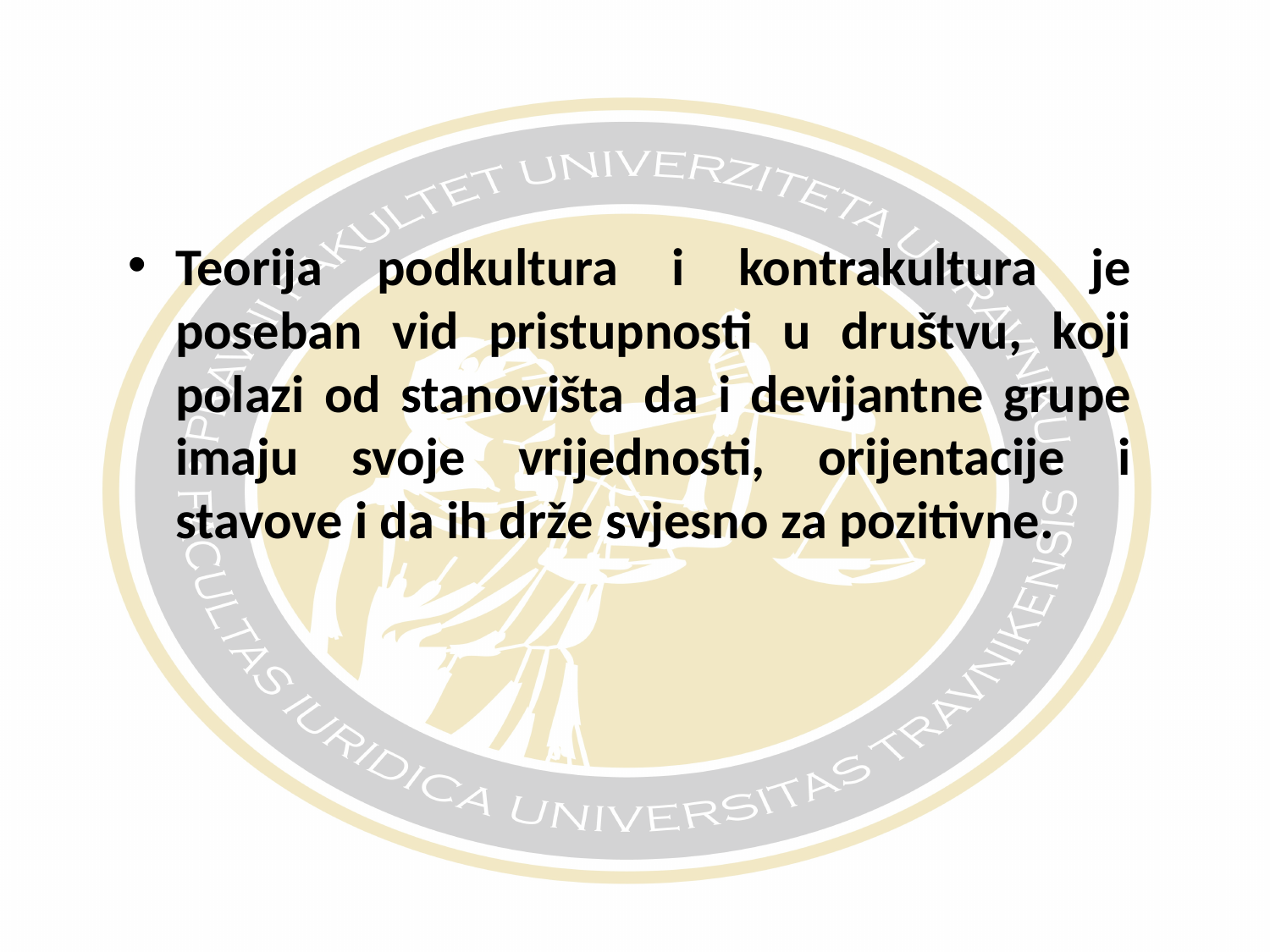

#
Teorija podkultura i kontrakultura je poseban vid pristupnosti u društvu, koji polazi od stanovišta da i devijantne grupe imaju svoje vrijednosti, orijentacije i stavove i da ih drže svjesno za pozitivne.